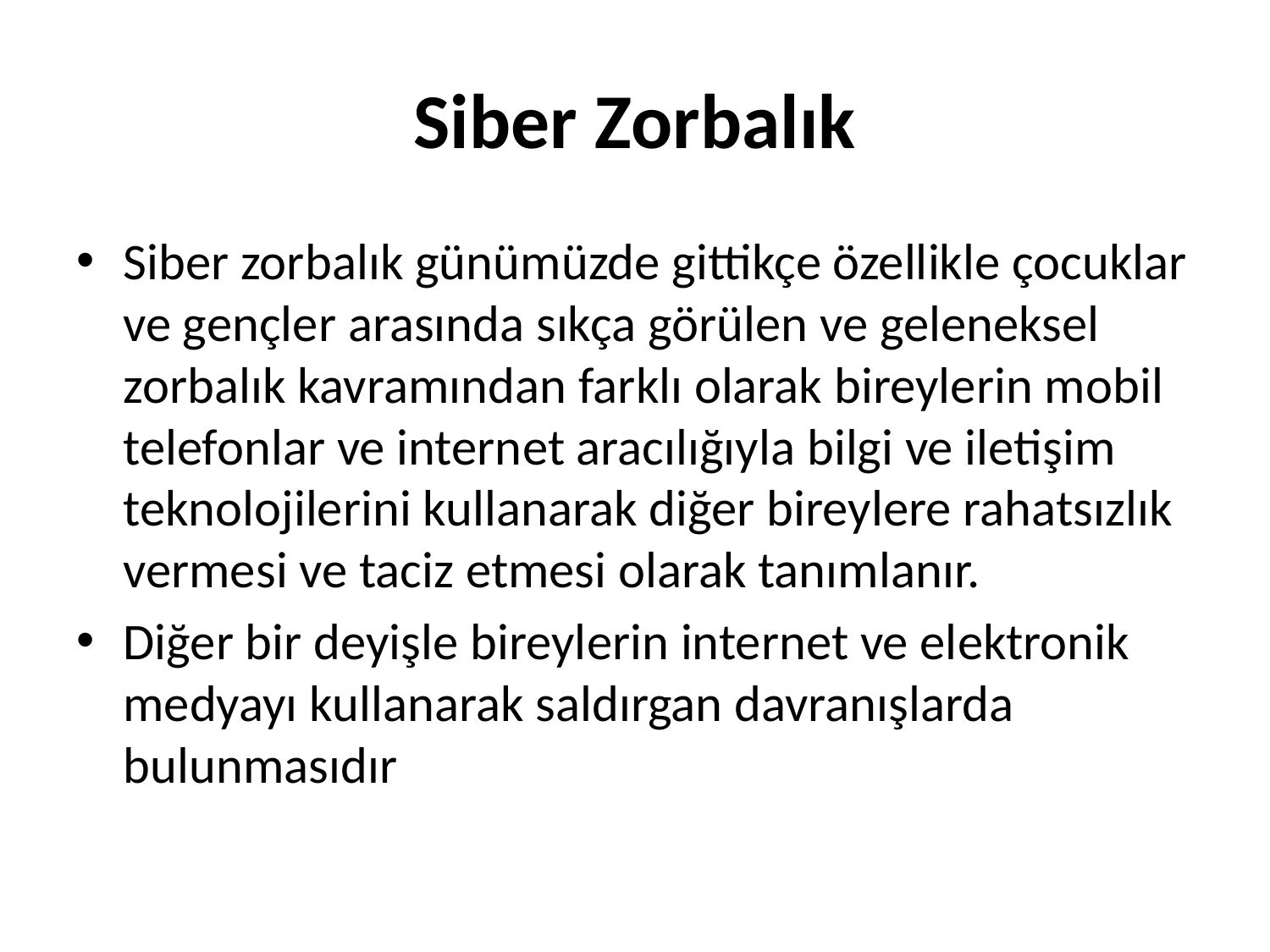

# Siber Zorbalık
Siber zorbalık günümüzde gittikçe özellikle çocuklar ve gençler arasında sıkça görülen ve geleneksel zorbalık kavramından farklı olarak bireylerin mobil telefonlar ve internet aracılığıyla bilgi ve iletişim teknolojilerini kullanarak diğer bireylere rahatsızlık vermesi ve taciz etmesi olarak tanımlanır.
Diğer bir deyişle bireylerin internet ve elektronik medyayı kullanarak saldırgan davranışlarda bulunmasıdır